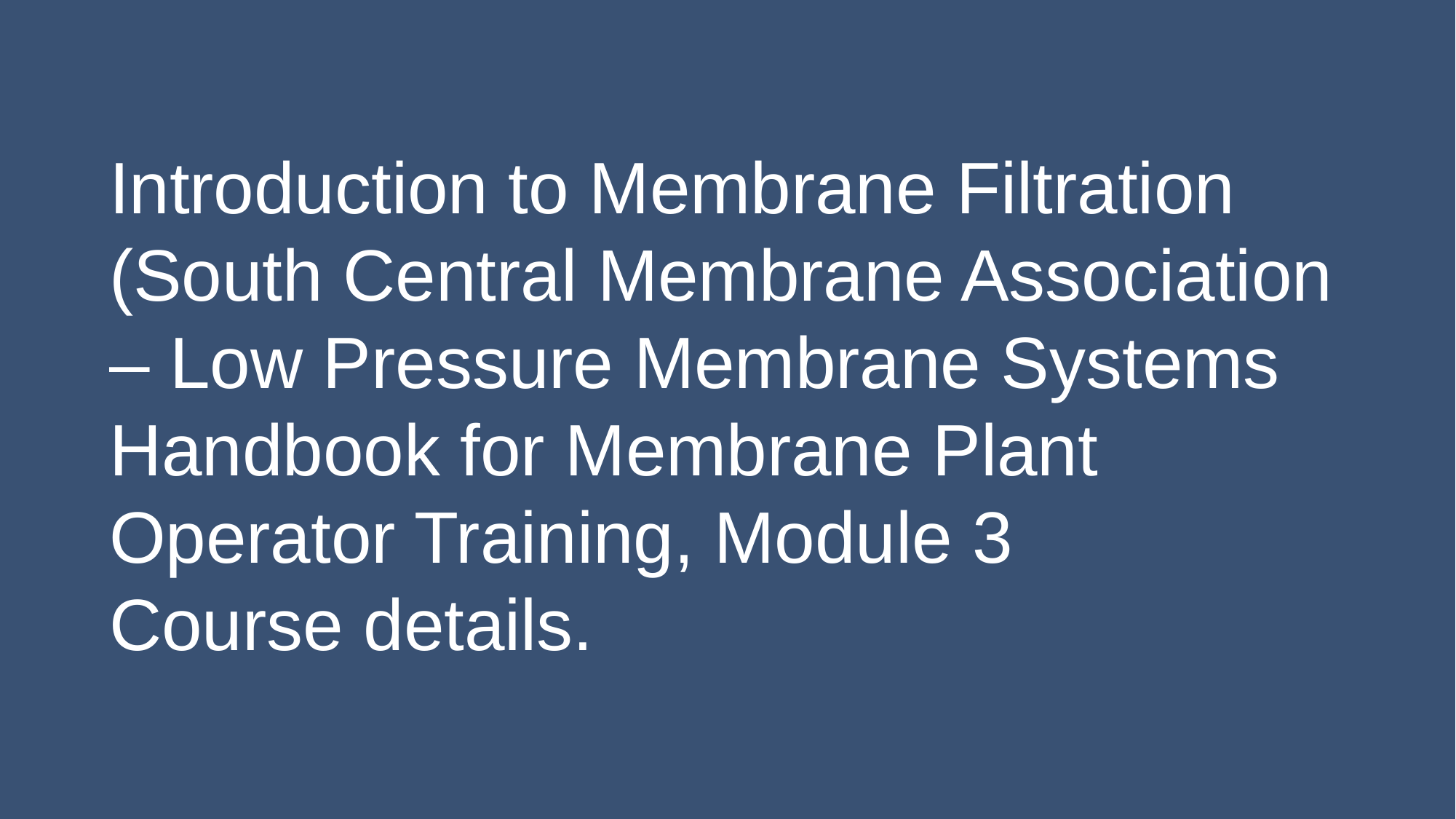

# Introduction to Membrane Filtration (South Central Membrane Association – Low Pressure Membrane Systems Handbook for Membrane Plant Operator Training, Module 3 Course details.